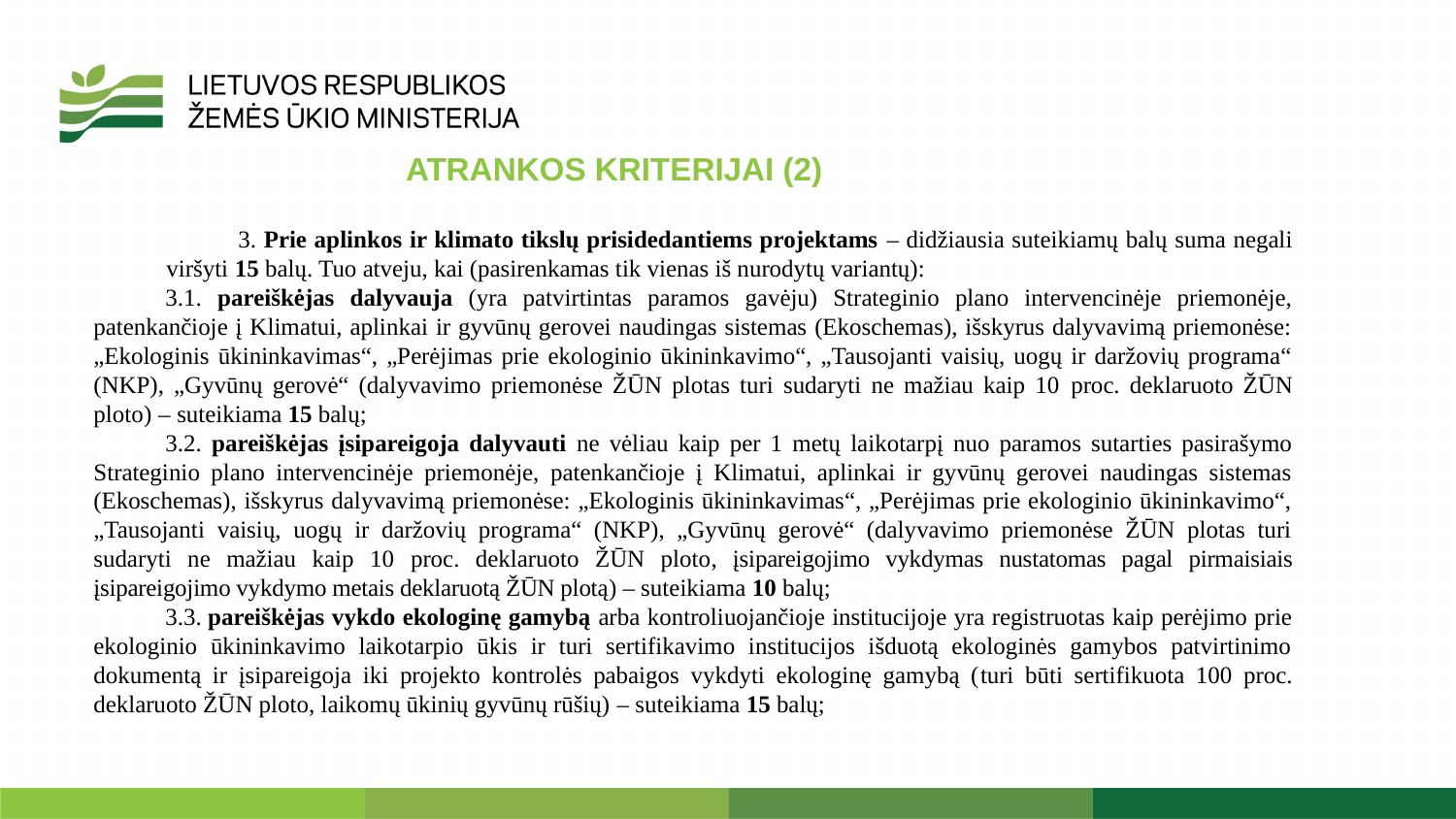

ATRANKOS KRITERIJAI (2)
3. Prie aplinkos ir klimato tikslų prisidedantiems projektams – didžiausia suteikiamų balų suma negali viršyti 15 balų. Tuo atveju, kai (pasirenkamas tik vienas iš nurodytų variantų):
3.1. pareiškėjas dalyvauja (yra patvirtintas paramos gavėju) Strateginio plano intervencinėje priemonėje, patenkančioje į Klimatui, aplinkai ir gyvūnų gerovei naudingas sistemas (Ekoschemas), išskyrus dalyvavimą priemonėse: „Ekologinis ūkininkavimas“, „Perėjimas prie ekologinio ūkininkavimo“, „Tausojanti vaisių, uogų ir daržovių programa“ (NKP), „Gyvūnų gerovė“ (dalyvavimo priemonėse ŽŪN plotas turi sudaryti ne mažiau kaip 10 proc. deklaruoto ŽŪN ploto) – suteikiama 15 balų;
3.2. pareiškėjas įsipareigoja dalyvauti ne vėliau kaip per 1 metų laikotarpį nuo paramos sutarties pasirašymo Strateginio plano intervencinėje priemonėje, patenkančioje į Klimatui, aplinkai ir gyvūnų gerovei naudingas sistemas (Ekoschemas), išskyrus dalyvavimą priemonėse: „Ekologinis ūkininkavimas“, „Perėjimas prie ekologinio ūkininkavimo“, „Tausojanti vaisių, uogų ir daržovių programa“ (NKP), „Gyvūnų gerovė“ (dalyvavimo priemonėse ŽŪN plotas turi sudaryti ne mažiau kaip 10 proc. deklaruoto ŽŪN ploto, įsipareigojimo vykdymas nustatomas pagal pirmaisiais įsipareigojimo vykdymo metais deklaruotą ŽŪN plotą) – suteikiama 10 balų;
3.3. pareiškėjas vykdo ekologinę gamybą arba kontroliuojančioje institucijoje yra registruotas kaip perėjimo prie ekologinio ūkininkavimo laikotarpio ūkis ir turi sertifikavimo institucijos išduotą ekologinės gamybos patvirtinimo dokumentą ir įsipareigoja iki projekto kontrolės pabaigos vykdyti ekologinę gamybą (turi būti sertifikuota 100 proc. deklaruoto ŽŪN ploto, laikomų ūkinių gyvūnų rūšių) – suteikiama 15 balų;